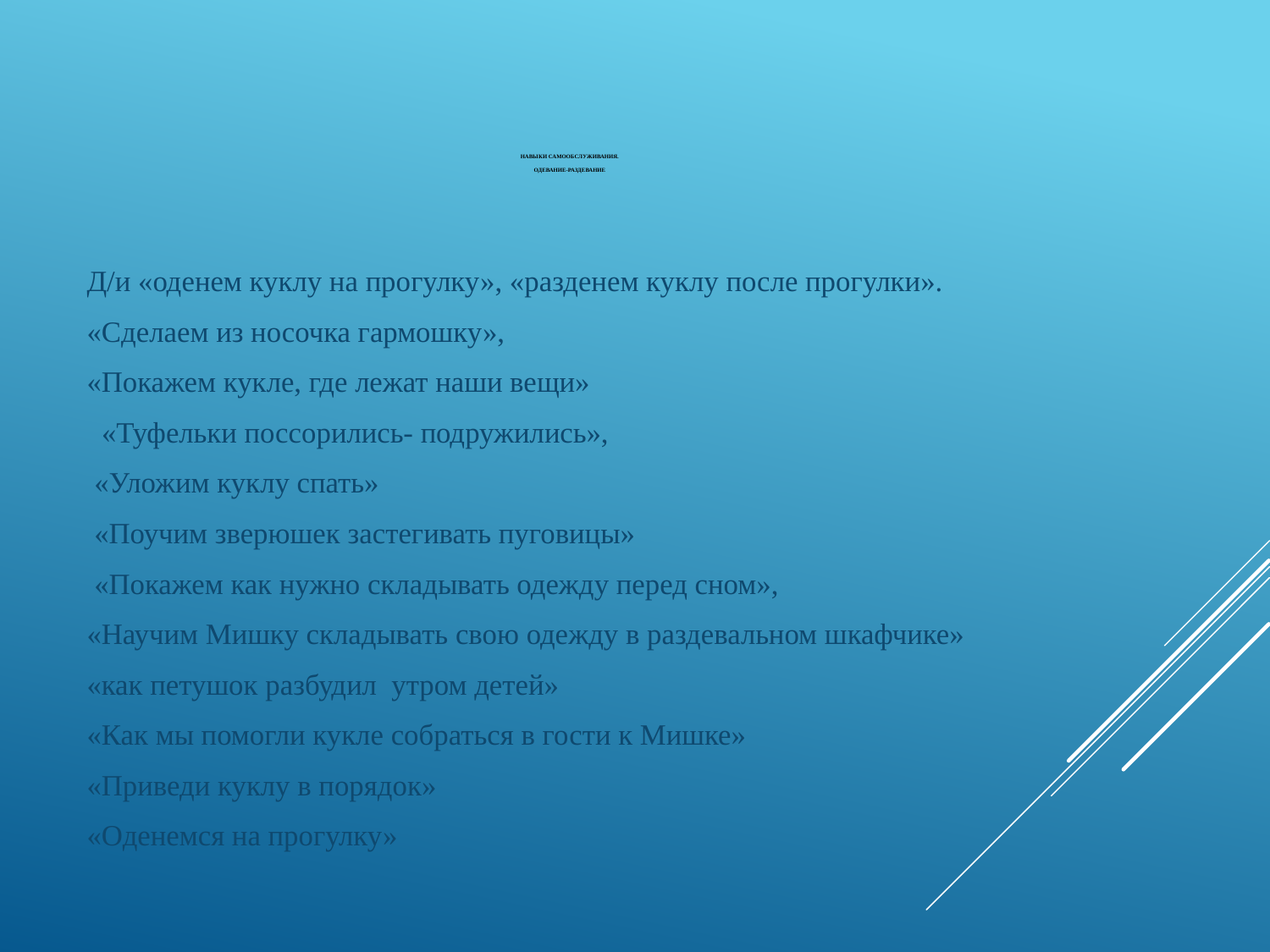

# Навыки самообслуживания. Одевание-раздевание
Д/и «оденем куклу на прогулку», «разденем куклу после прогулки».
«Сделаем из носочка гармошку»,
«Покажем кукле, где лежат наши вещи»
  «Туфельки поссорились- подружились»,
 «Уложим куклу спать»
 «Поучим зверюшек застегивать пуговицы»
 «Покажем как нужно складывать одежду перед сном»,
«Научим Мишку складывать свою одежду в раздевальном шкафчике»
«как петушок разбудил  утром детей»
«Как мы помогли кукле собраться в гости к Мишке»
«Приведи куклу в порядок»
«Оденемся на прогулку»